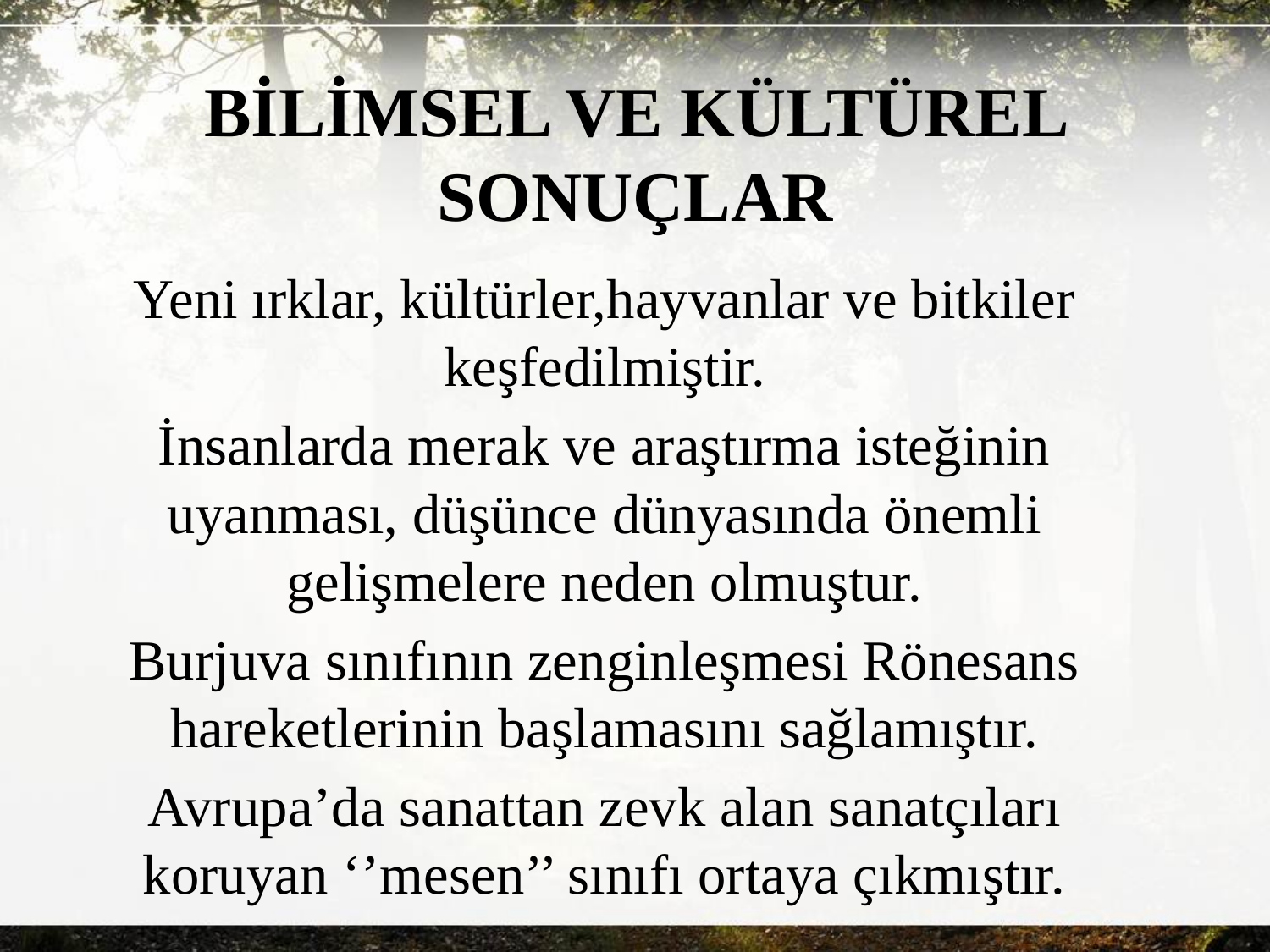

# BİLİMSEL VE KÜLTÜREL SONUÇLAR
Yeni ırklar, kültürler,hayvanlar ve bitkiler keşfedilmiştir.
İnsanlarda merak ve araştırma isteğinin uyanması, düşünce dünyasında önemli gelişmelere neden olmuştur.
Burjuva sınıfının zenginleşmesi Rönesans hareketlerinin başlamasını sağlamıştır.
Avrupa’da sanattan zevk alan sanatçıları koruyan ‘’mesen’’ sınıfı ortaya çıkmıştır.